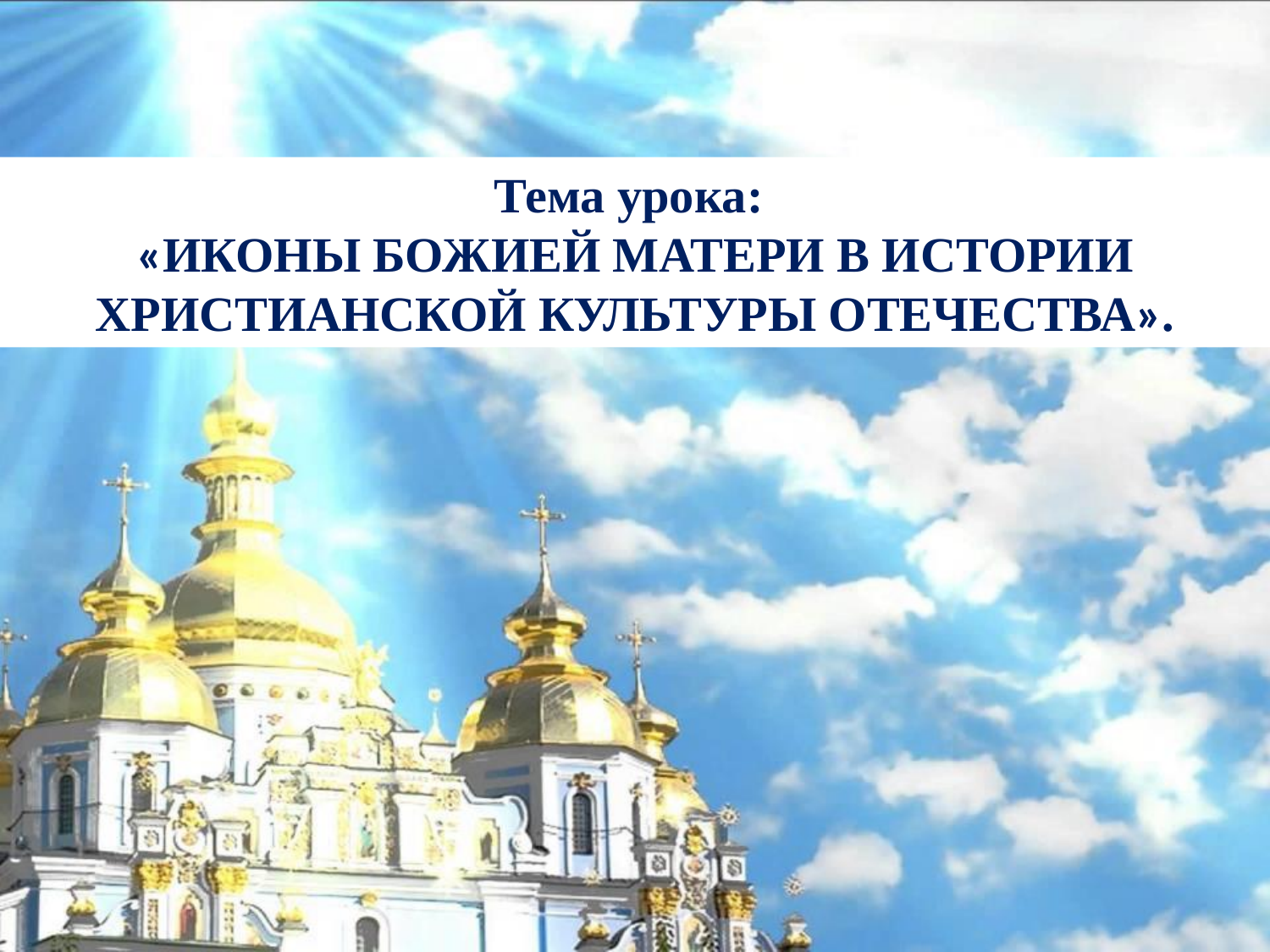

Тема урока:
«ИКОНЫ БОЖИЕЙ МАТЕРИ В ИСТОРИИ ХРИСТИАНСКОЙ КУЛЬТУРЫ ОТЕЧЕСТВА».